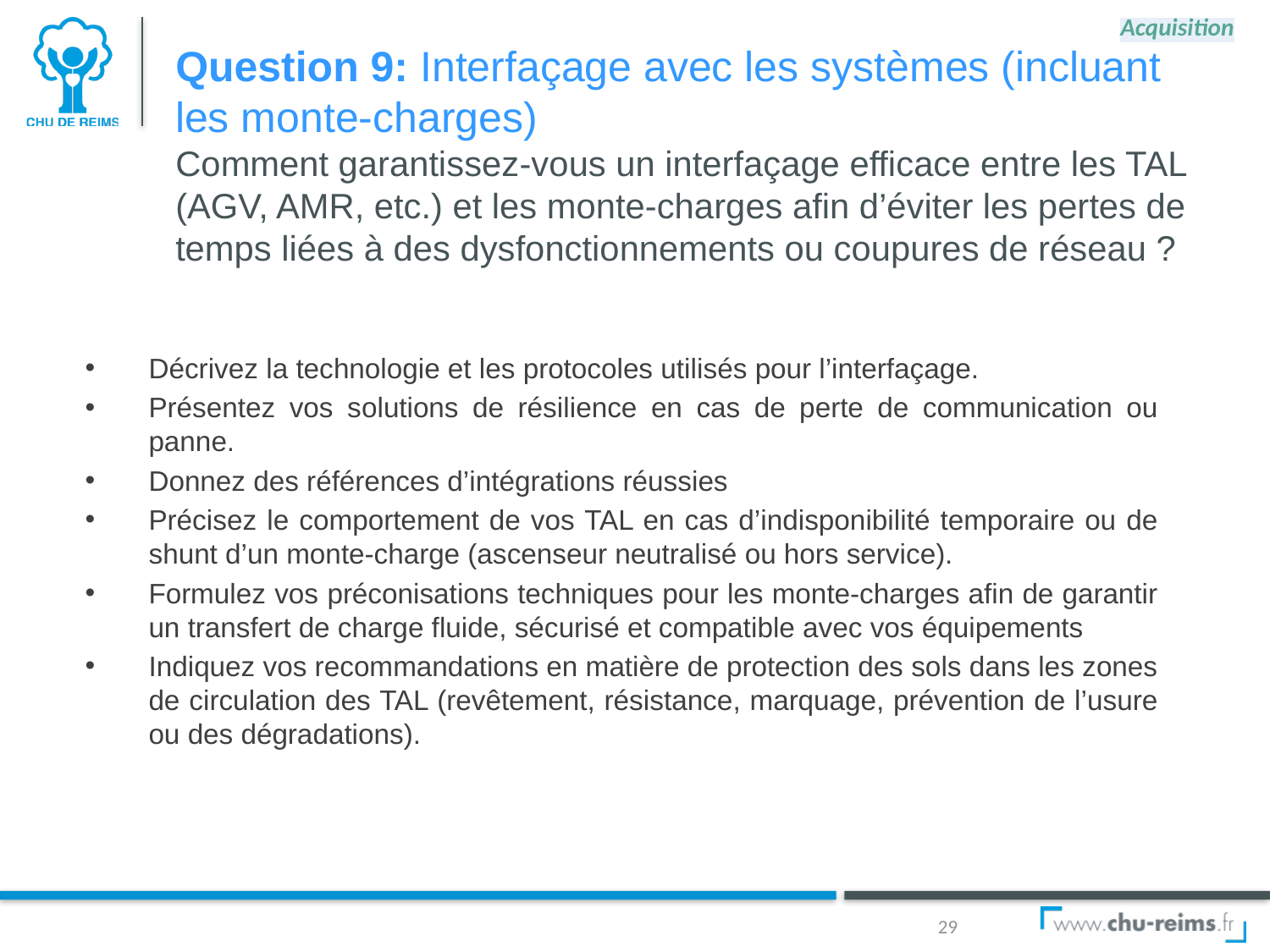

Acquisition
# Question 9: Interfaçage avec les systèmes (incluant les monte-charges) Comment garantissez-vous un interfaçage efficace entre les TAL (AGV, AMR, etc.) et les monte-charges afin d’éviter les pertes de temps liées à des dysfonctionnements ou coupures de réseau ?
Décrivez la technologie et les protocoles utilisés pour l’interfaçage.
Présentez vos solutions de résilience en cas de perte de communication ou panne.
Donnez des références d’intégrations réussies
Précisez le comportement de vos TAL en cas d’indisponibilité temporaire ou de shunt d’un monte-charge (ascenseur neutralisé ou hors service).
Formulez vos préconisations techniques pour les monte-charges afin de garantir un transfert de charge fluide, sécurisé et compatible avec vos équipements
Indiquez vos recommandations en matière de protection des sols dans les zones de circulation des TAL (revêtement, résistance, marquage, prévention de l’usure ou des dégradations).

29